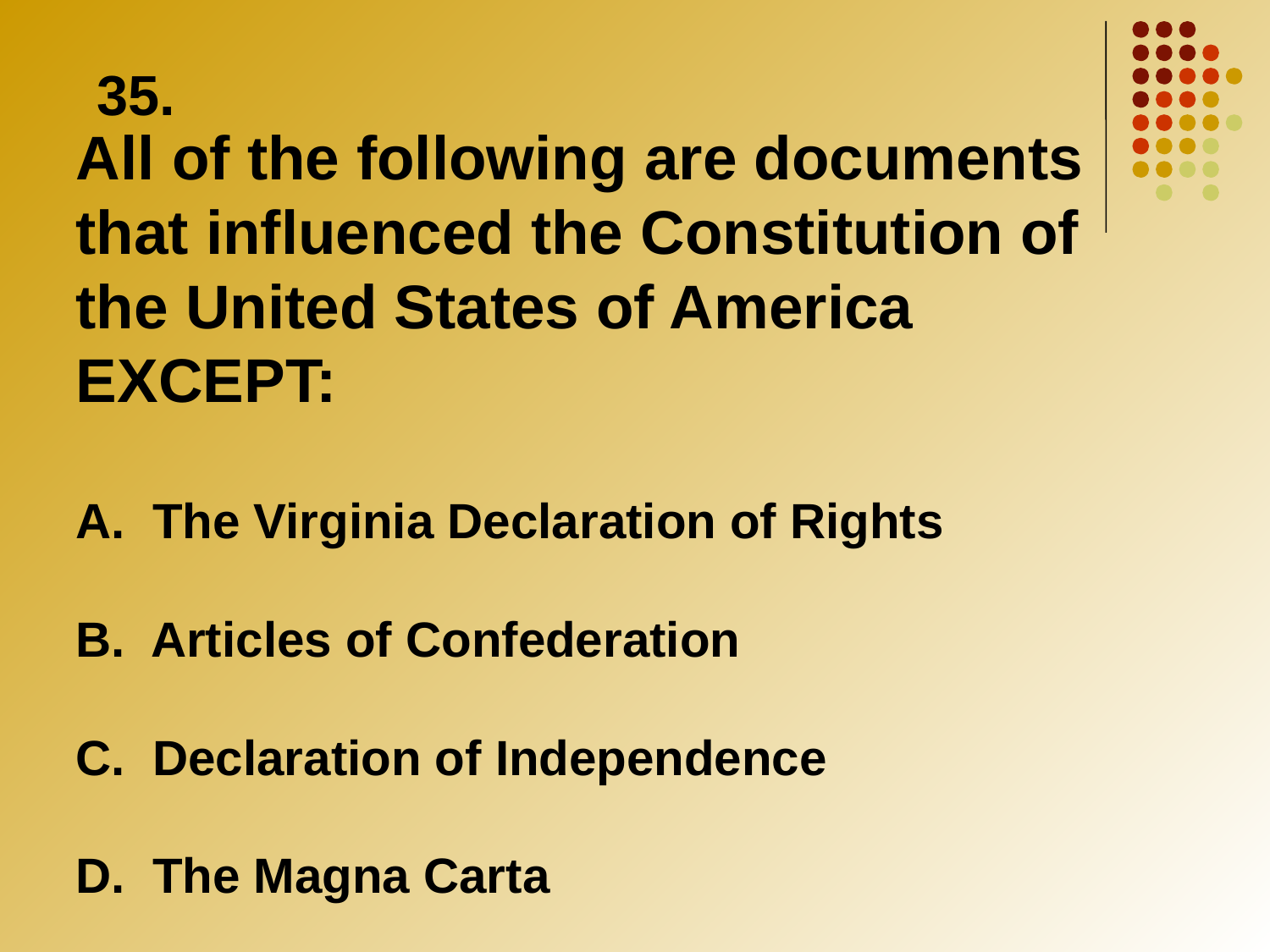

35.
All of the following are documents that influenced the Constitution of the United States of America EXCEPT:
A.  The Virginia Declaration of Rights
B.  Articles of Confederation
C.  Declaration of Independence
D.  The Magna Carta